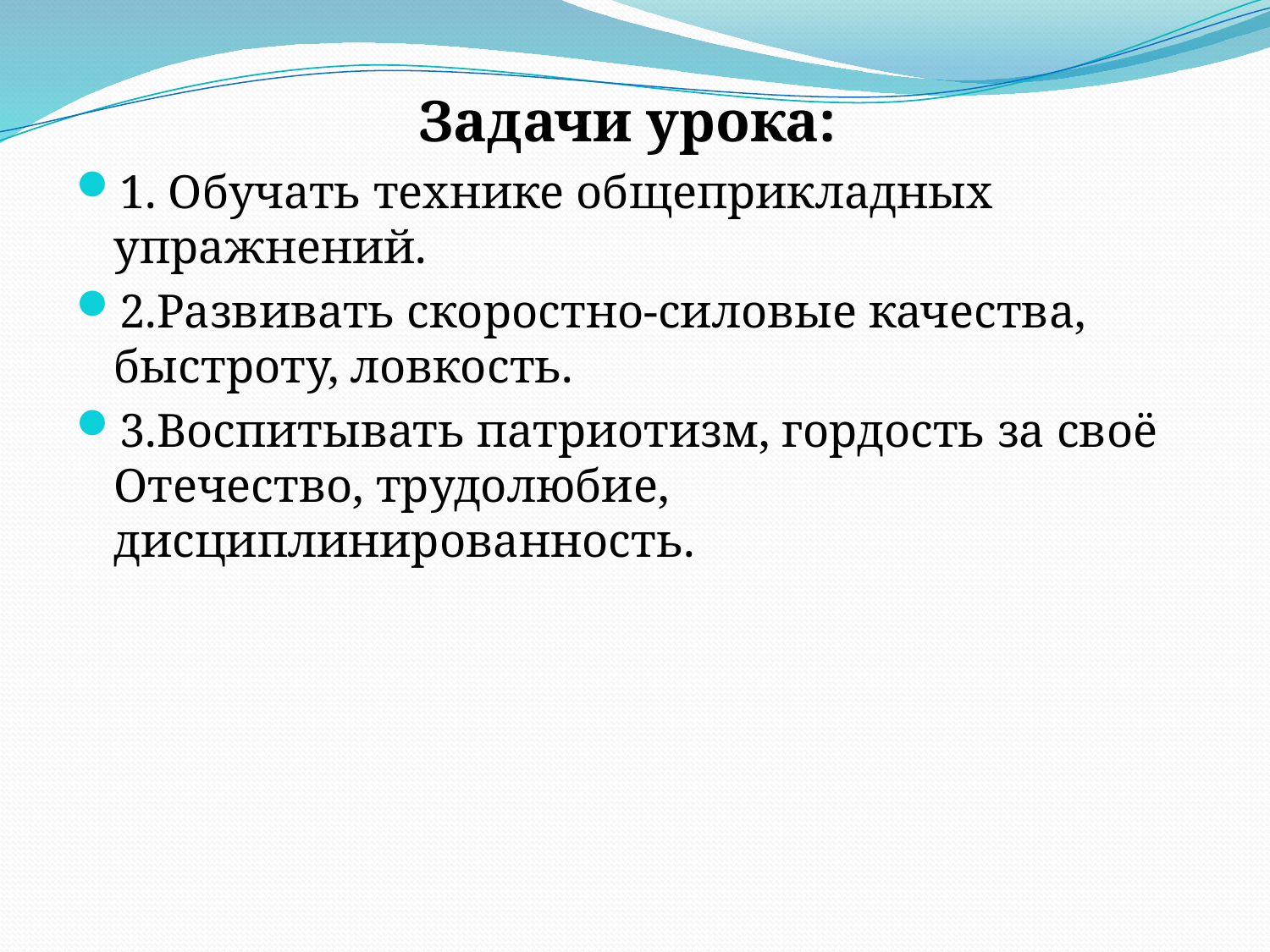

Задачи урока:
1. Обучать технике общеприкладных упражнений.
2.Развивать скоростно-силовые качества, быстроту, ловкость.
3.Воспитывать патриотизм, гордость за своё Отечество, трудолюбие,                  дисциплинированность.